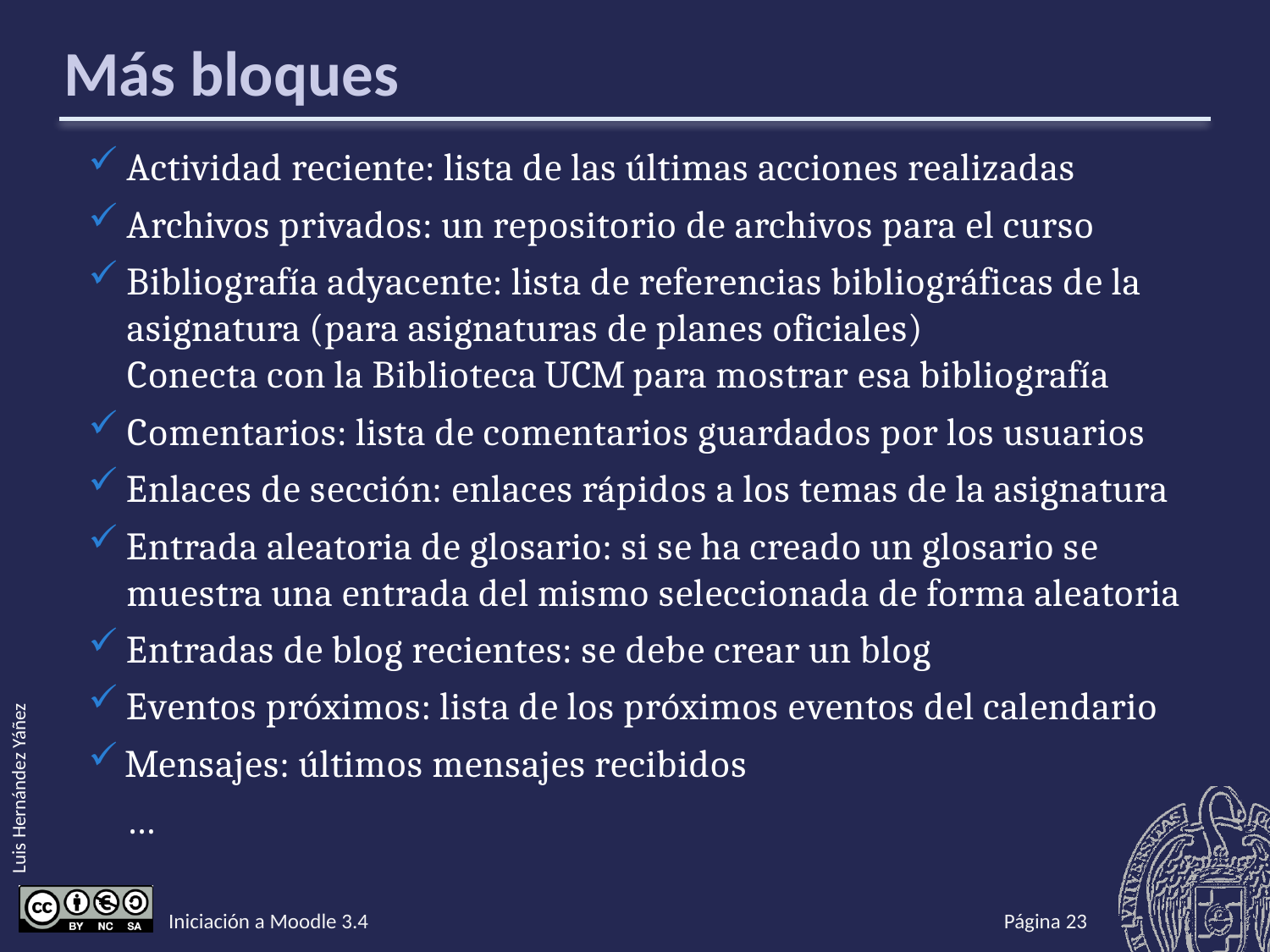

# Más bloques
Actividad reciente: lista de las últimas acciones realizadas
Archivos privados: un repositorio de archivos para el curso
Bibliografía adyacente: lista de referencias bibliográficas de la asignatura (para asignaturas de planes oficiales)
Conecta con la Biblioteca UCM para mostrar esa bibliografía
Comentarios: lista de comentarios guardados por los usuarios
Enlaces de sección: enlaces rápidos a los temas de la asignatura
Entrada aleatoria de glosario: si se ha creado un glosario se muestra una entrada del mismo seleccionada de forma aleatoria
Entradas de blog recientes: se debe crear un blog
Eventos próximos: lista de los próximos eventos del calendario
Mensajes: últimos mensajes recibidos
…
Iniciación a Moodle 3.4
Página 23